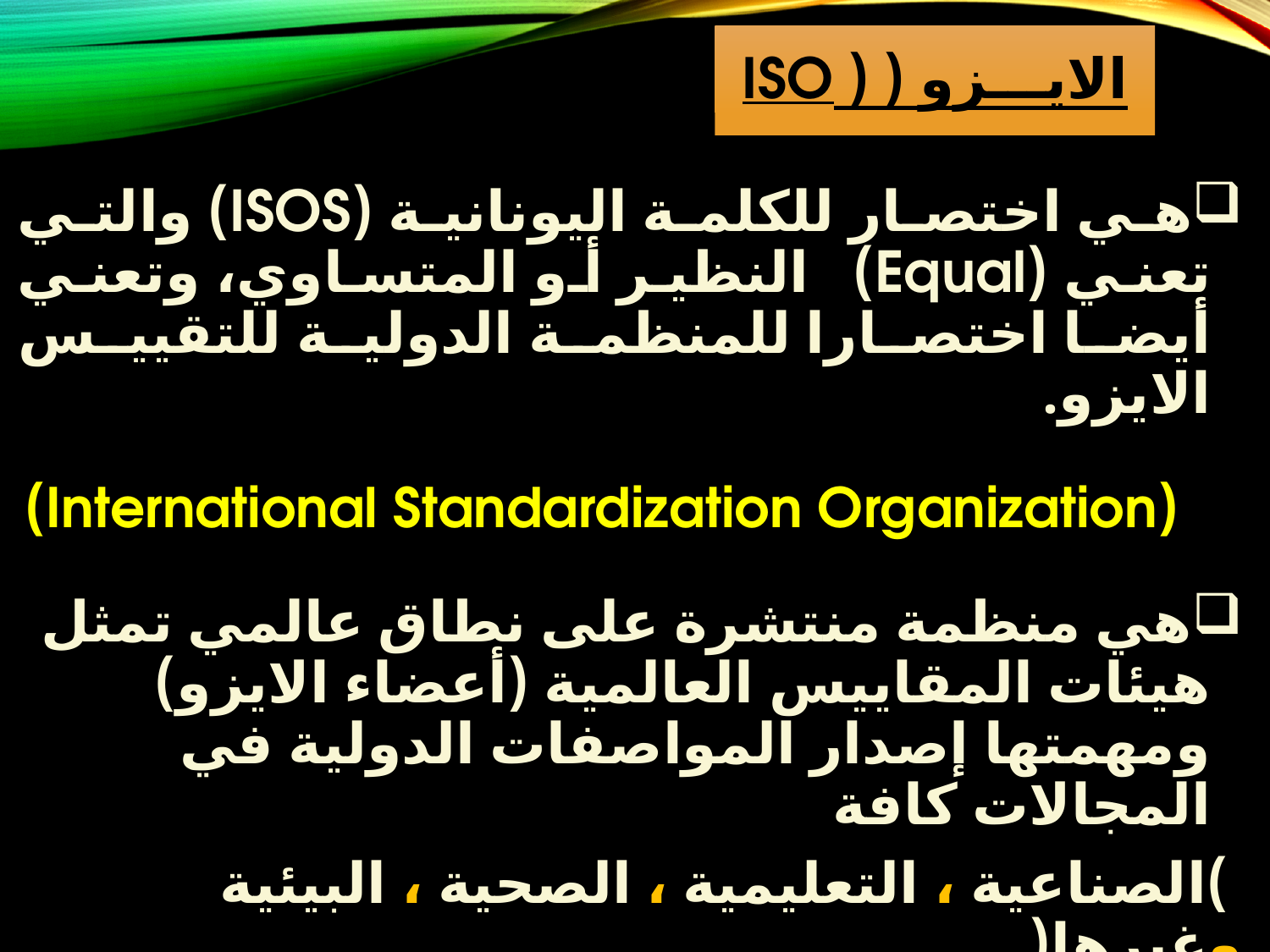

# الايـــزو ( ( ISO
هي اختصار للكلمة اليونانية (ISOS) والتي تعني (Equal)   النظير أو المتساوي، وتعني أيضا اختصارا للمنظمة الدولية للتقييس الايزو.

    (International Standardization Organization)

هي منظمة منتشرة على نطاق عالمي تمثل هيئات المقاييس العالمية (أعضاء الايزو) ومهمتها إصدار المواصفات الدولية في المجالات كافة
 )الصناعية ، التعليمية ، الصحية ، البيئية  وغيرها(.